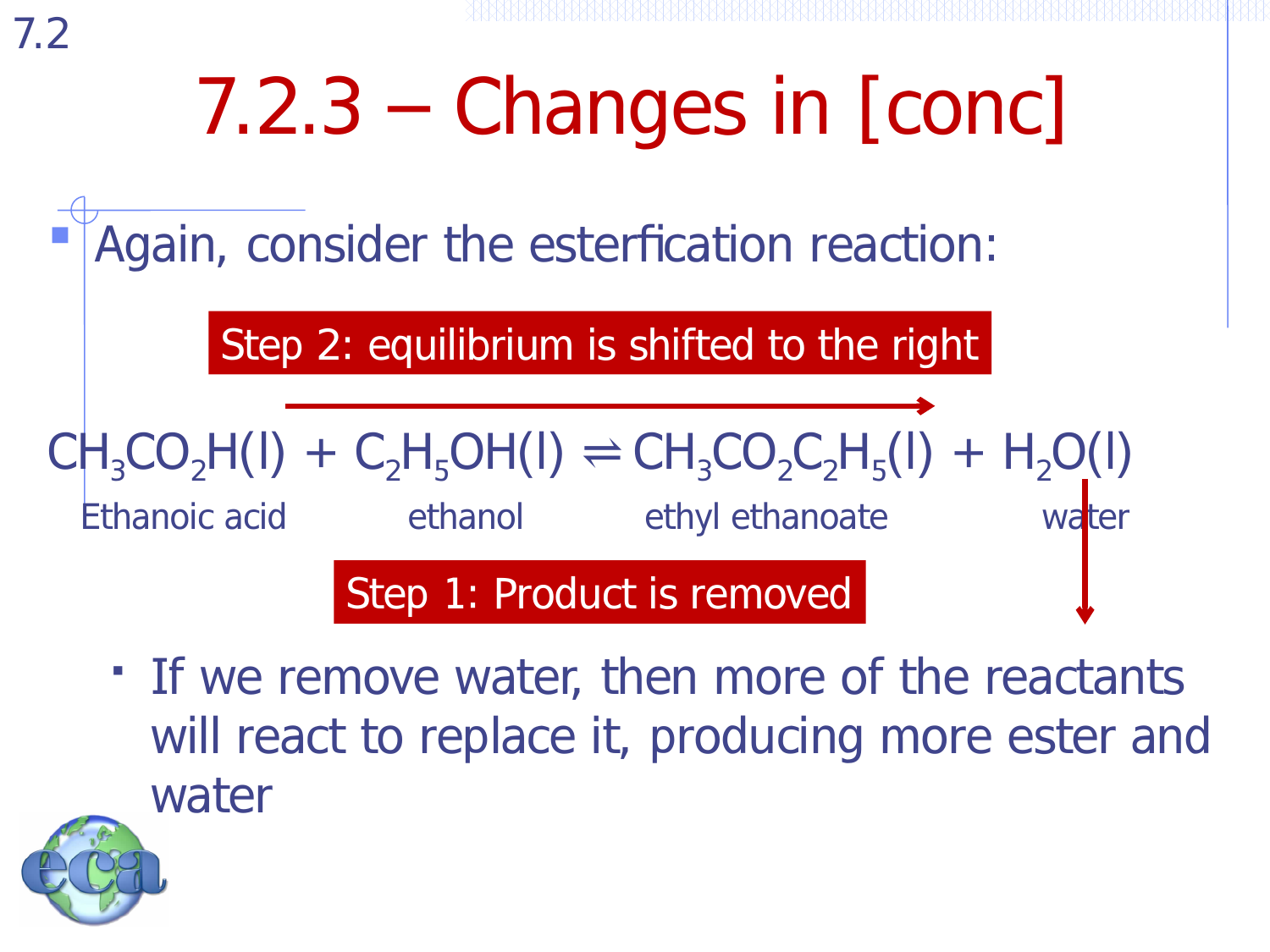

# 7.2.3 – Changes in [conc]
Again, consider the esterfication reaction:

CH3CO2H(l) + C2H5OH(l) ⇌ CH3CO2C2H5(l) + H2O(l)
   Ethanoic acid           ethanol           ethyl ethanoate              water

If we remove water, then more of the reactants will react to replace it, producing more ester and water
Step 2: equilibrium is shifted to the right
Step 1: Product is removed